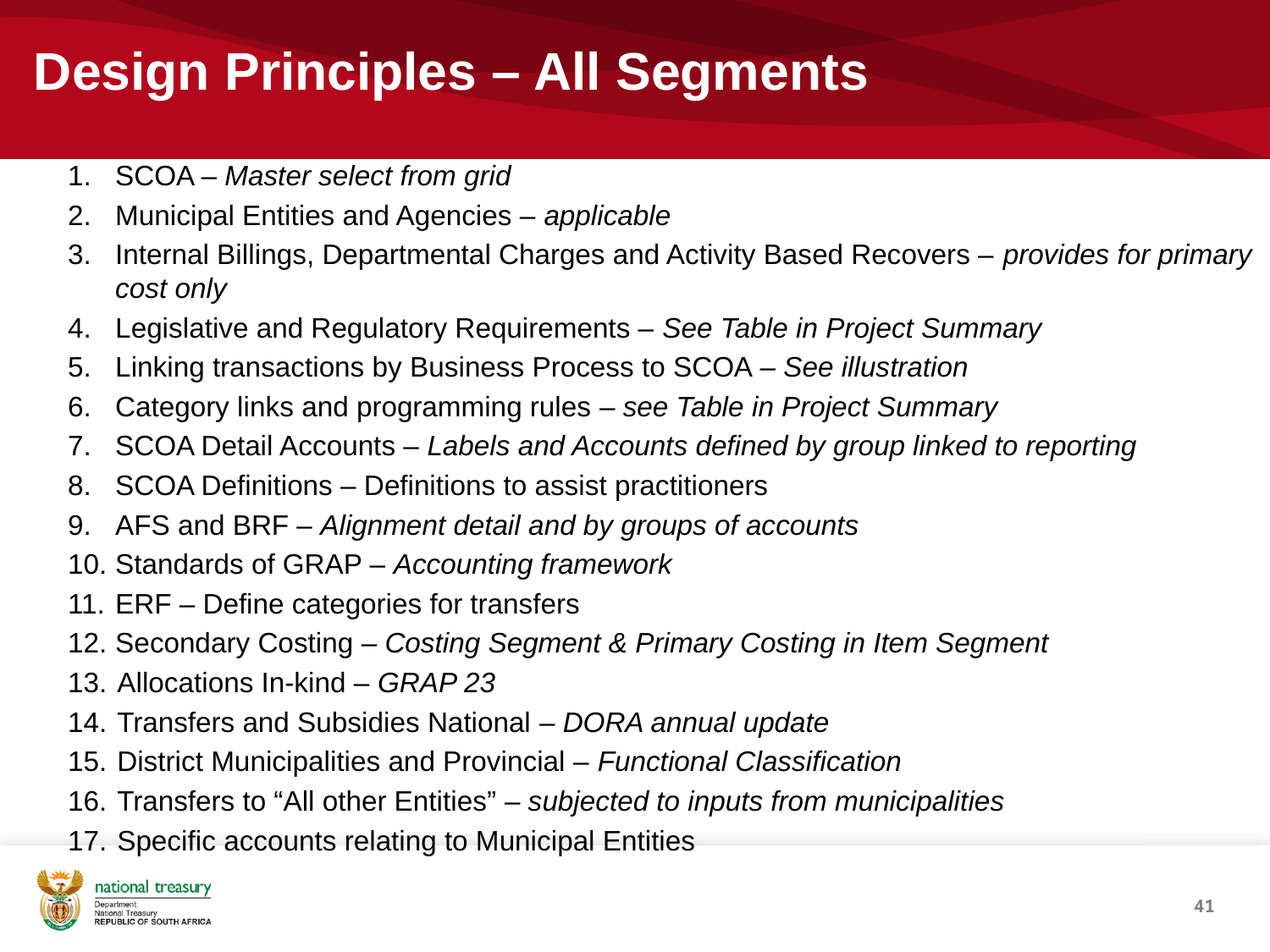

# Design Principles – All Segments
SCOA – Master select from grid
Municipal Entities and Agencies – applicable
Internal Billings, Departmental Charges and Activity Based Recovers – provides for primary cost only
Legislative and Regulatory Requirements – See Table in Project Summary
Linking transactions by Business Process to SCOA – See illustration
Category links and programming rules – see Table in Project Summary
SCOA Detail Accounts – Labels and Accounts defined by group linked to reporting
SCOA Definitions – Definitions to assist practitioners
AFS and BRF – Alignment detail and by groups of accounts
Standards of GRAP – Accounting framework
ERF – Define categories for transfers
Secondary Costing – Costing Segment & Primary Costing in Item Segment
Allocations In-kind – GRAP 23
Transfers and Subsidies National – DORA annual update
District Municipalities and Provincial – Functional Classification
Transfers to “All other Entities” – subjected to inputs from municipalities
Specific accounts relating to Municipal Entities

41